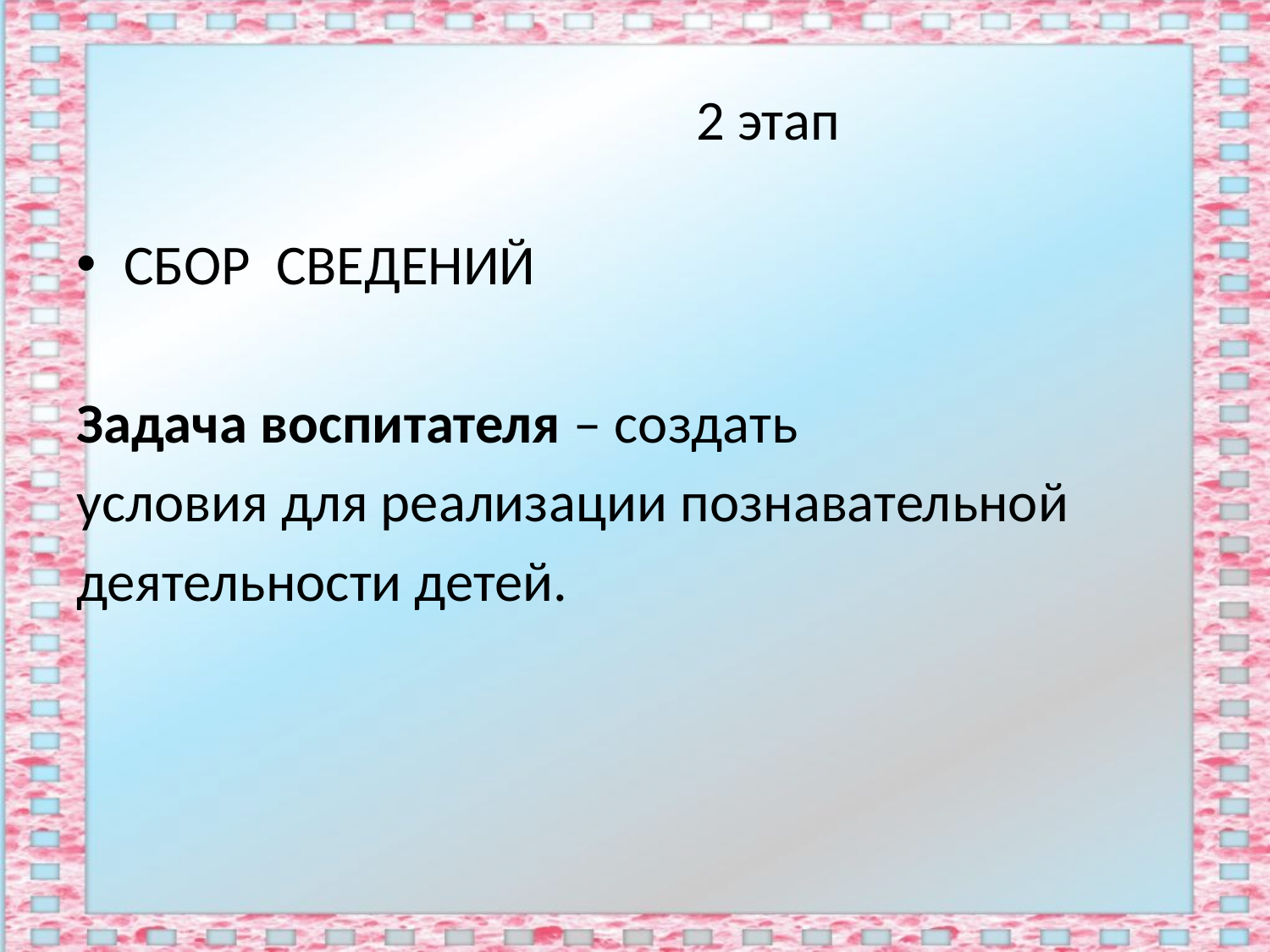

# 2 этап
СБОР  СВЕДЕНИЙ

Задача воспитателя – создать
условия для реализации познавательной
деятельности детей.